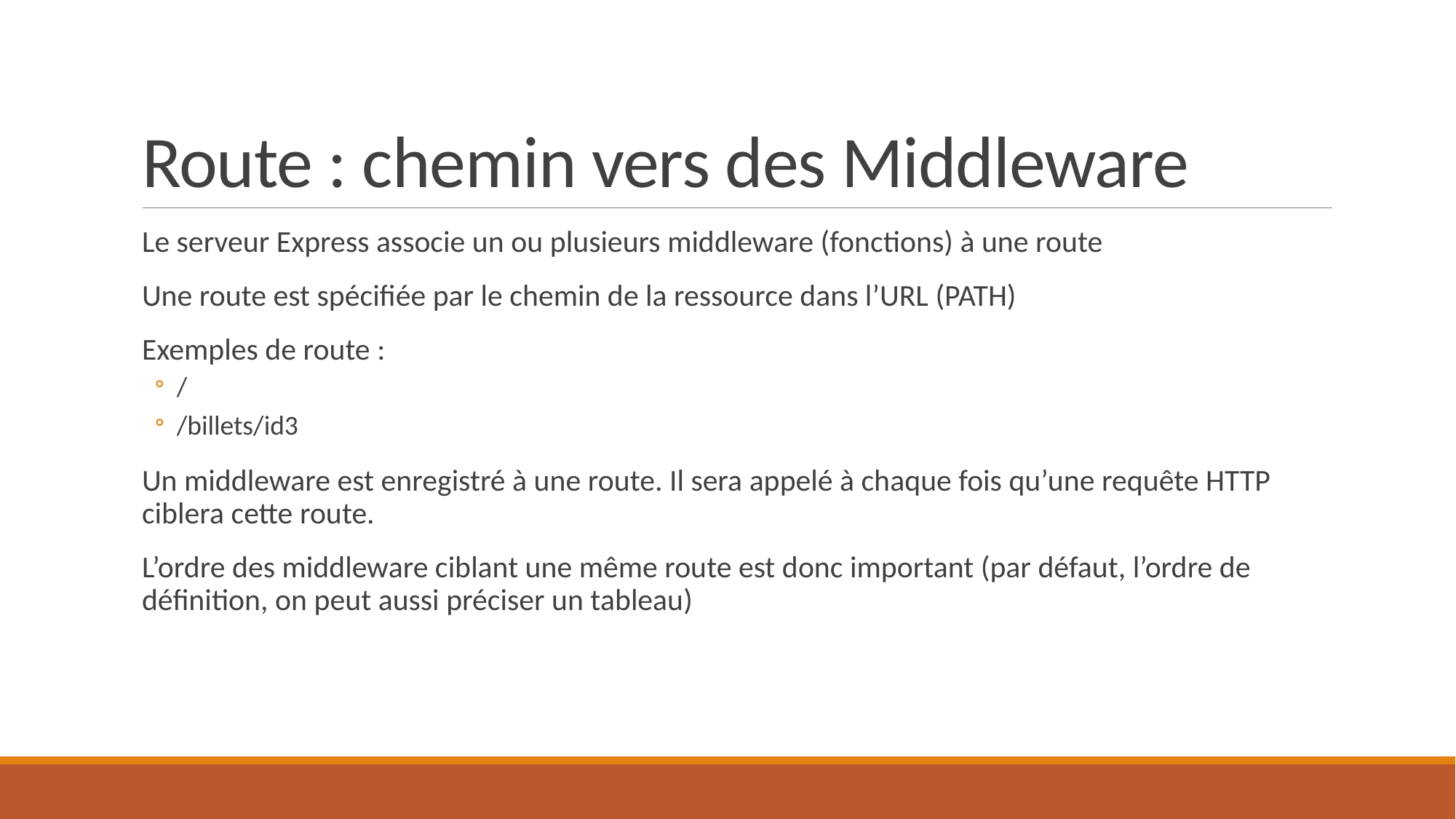

# Route : chemin vers des Middleware
Le serveur Express associe un ou plusieurs middleware (fonctions) à une route
Une route est spécifiée par le chemin de la ressource dans l’URL (PATH)
Exemples de route :
/
/billets/id3
Un middleware est enregistré à une route. Il sera appelé à chaque fois qu’une requête HTTP ciblera cette route.
L’ordre des middleware ciblant une même route est donc important (par défaut, l’ordre de définition, on peut aussi préciser un tableau)